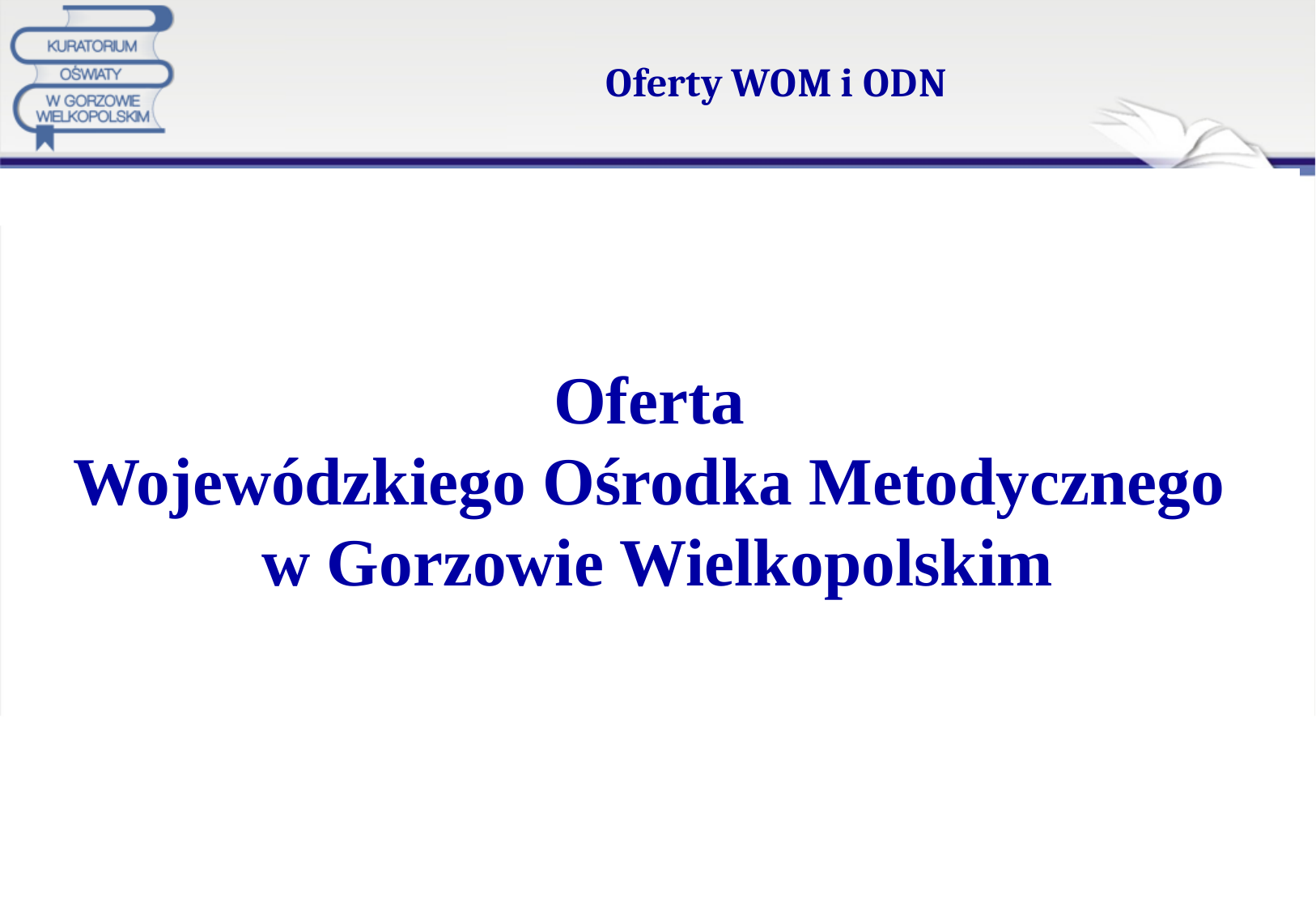

# Oferty WOM i ODN

Oferta
Wojewódzkiego Ośrodka Metodycznego
w Gorzowie Wielkopolskim